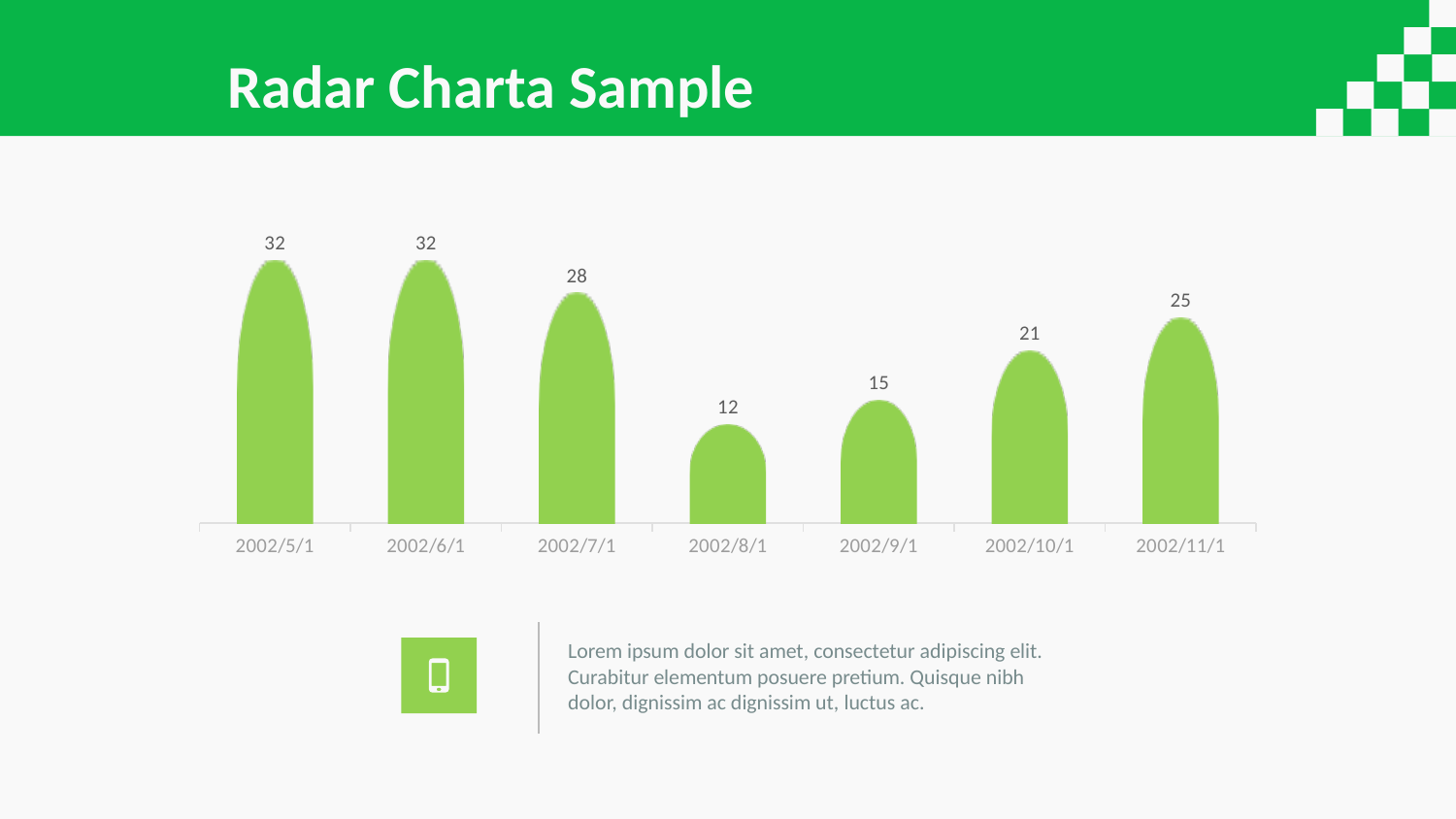

Radar Charta Sample

### Chart

| Category | Series 1 |
|---|---|
| 37377 | 32.0 |
| 37408 | 32.0 |
| 37438 | 28.0 |
| 37469 | 12.0 |
| 37500 | 15.0 |
| 37531 | 21.0 |
| 37563 | 25.0 |
Lorem ipsum dolor sit amet, consectetur adipiscing elit. Curabitur elementum posuere pretium. Quisque nibh dolor, dignissim ac dignissim ut, luctus ac.